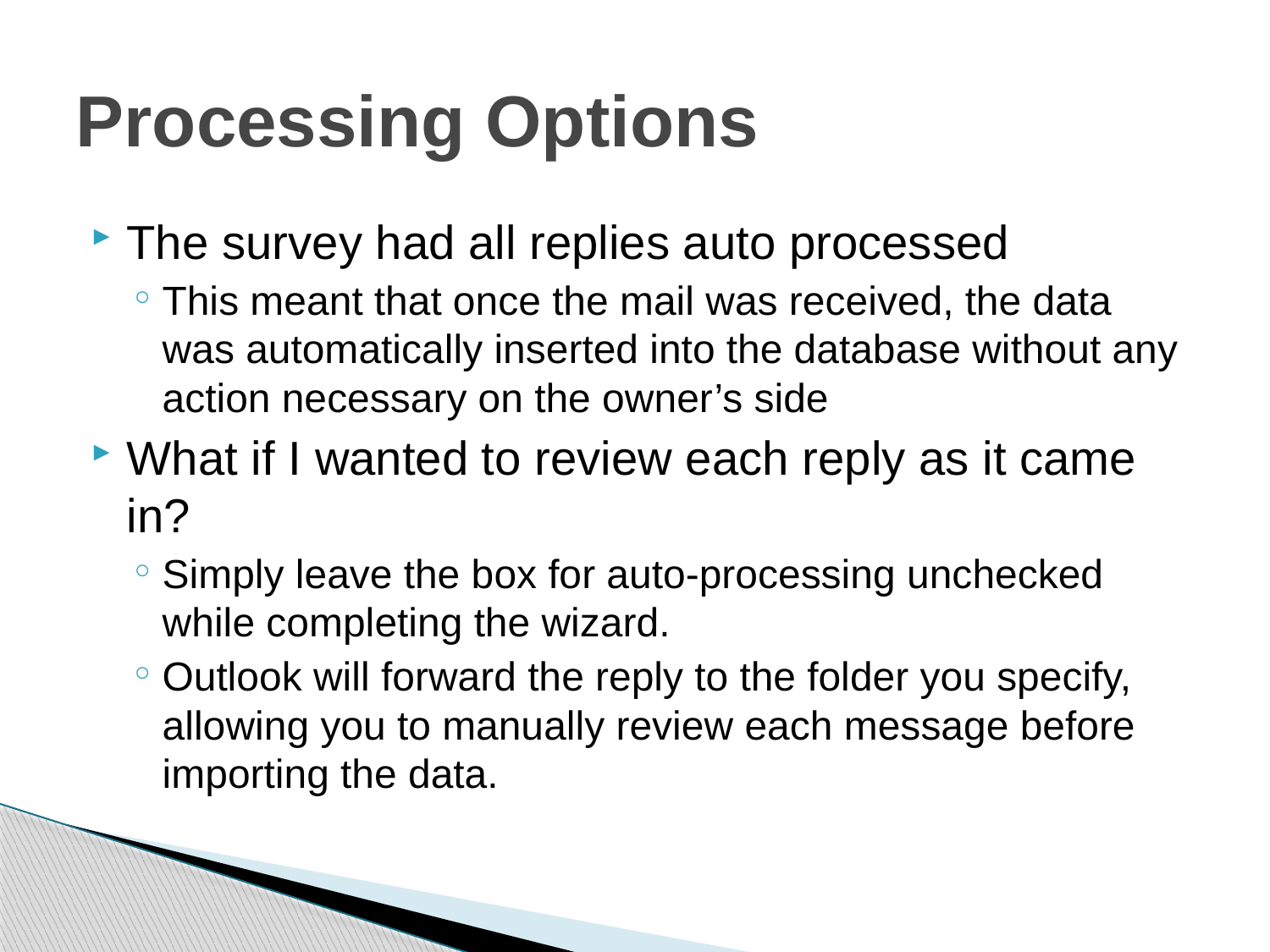

# Processing Options
The survey had all replies auto processed
This meant that once the mail was received, the data was automatically inserted into the database without any action necessary on the owner’s side
What if I wanted to review each reply as it came in?
Simply leave the box for auto-processing unchecked while completing the wizard.
Outlook will forward the reply to the folder you specify, allowing you to manually review each message before importing the data.